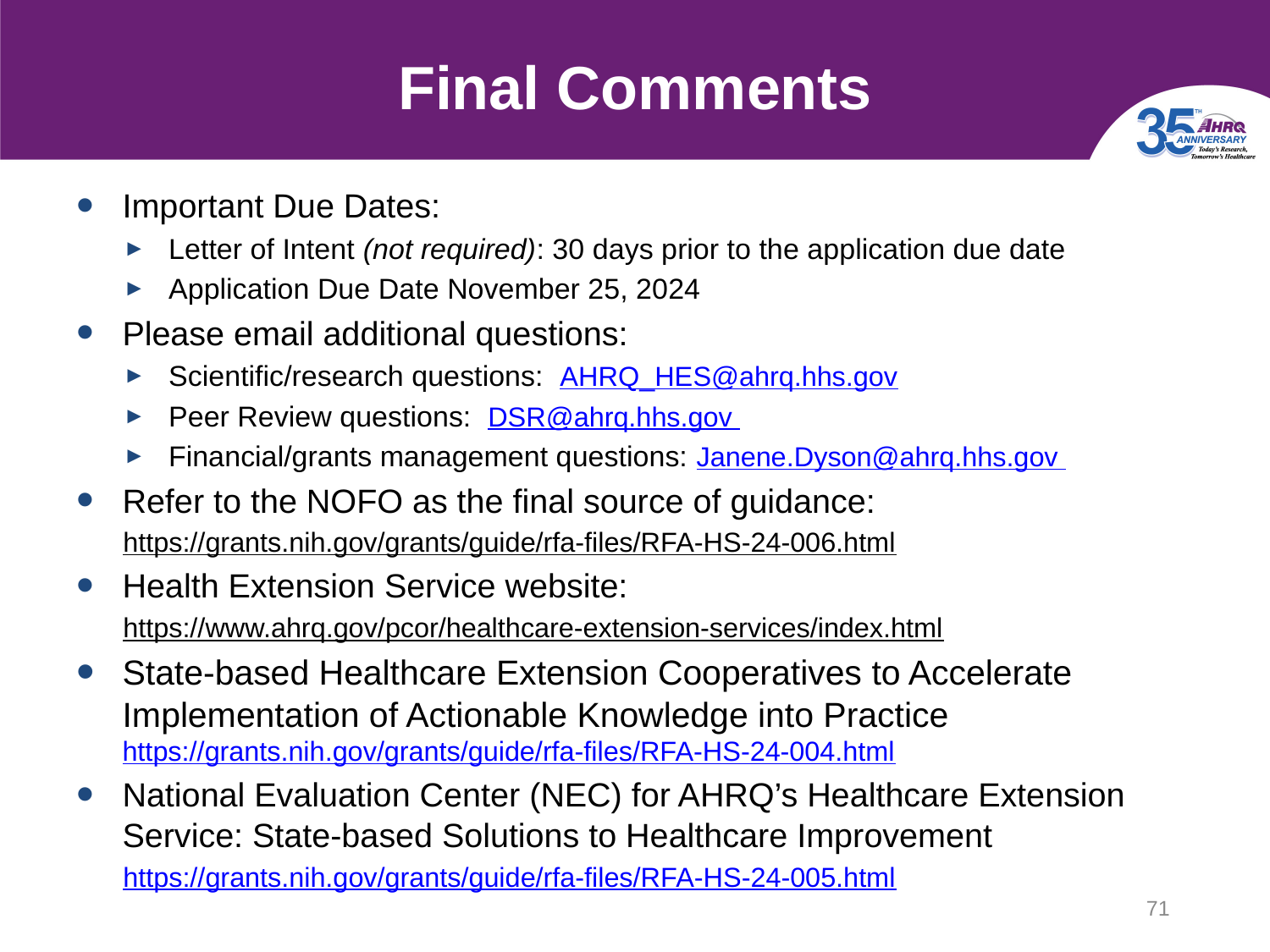

# Final Comments
Important Due Dates:
Letter of Intent (not required): 30 days prior to the application due date
Application Due Date November 25, 2024
Please email additional questions:
Scientific/research questions:  AHRQ_HES@ahrq.hhs.gov
Peer Review questions:  DSR@ahrq.hhs.gov
Financial/grants management questions: Janene.Dyson@ahrq.hhs.gov ​
Refer to the NOFO as the final source of guidance:
https://grants.nih.gov/grants/guide/rfa-files/RFA-HS-24-006.html
Health Extension Service website:
https://www.ahrq.gov/pcor/healthcare-extension-services/index.html
State-based Healthcare Extension Cooperatives to Accelerate Implementation of Actionable Knowledge into Practice https://grants.nih.gov/grants/guide/rfa-files/RFA-HS-24-004.html
National Evaluation Center (NEC) for AHRQ’s Healthcare Extension Service: State-based Solutions to Healthcare Improvement
https://grants.nih.gov/grants/guide/rfa-files/RFA-HS-24-005.html

71